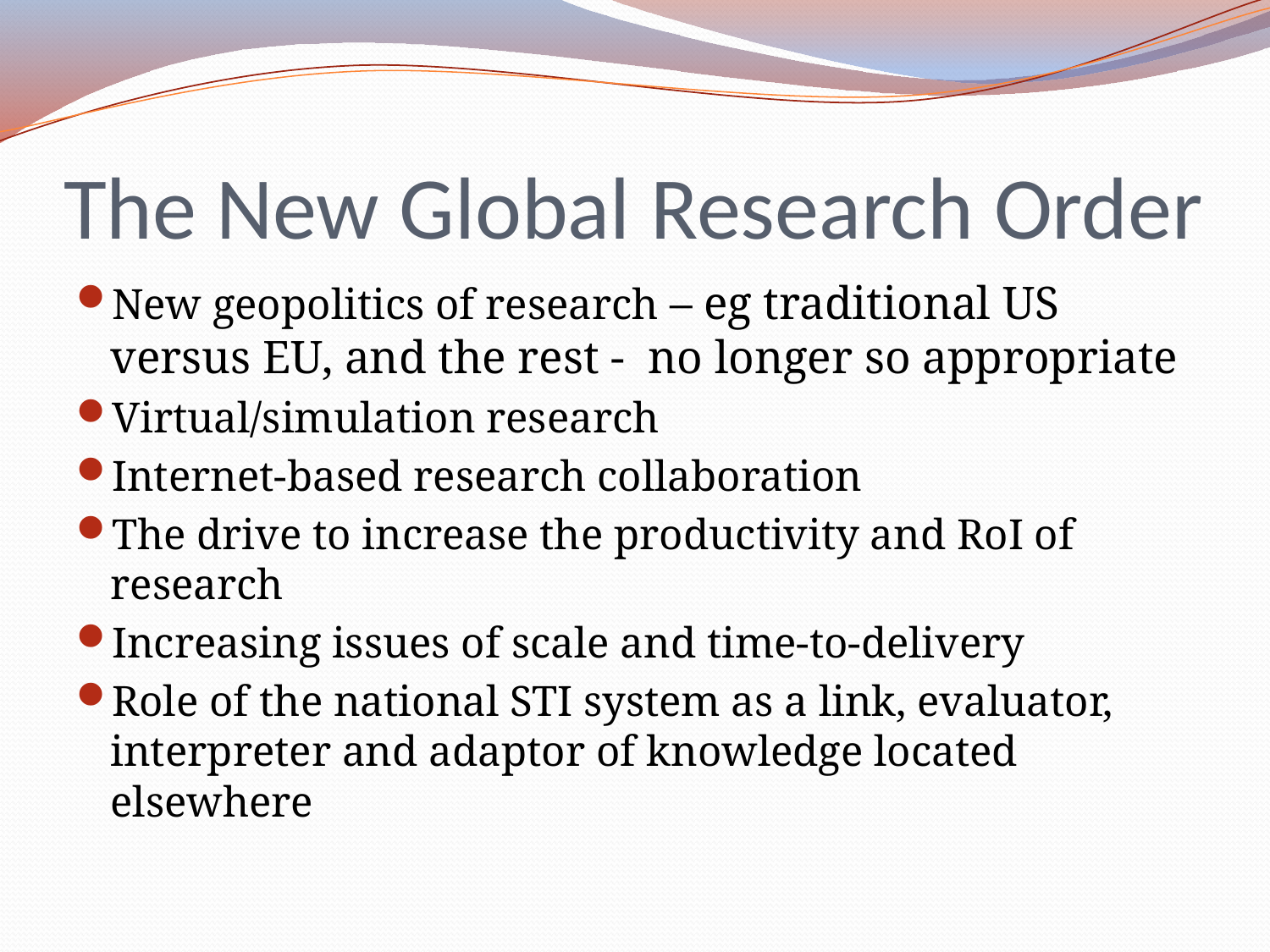

# The New Global Research Order
New geopolitics of research – eg traditional US versus EU, and the rest -  no longer so appropriate
Virtual/simulation research
Internet-based research collaboration
The drive to increase the productivity and RoI of research
Increasing issues of scale and time-to-delivery
Role of the national STI system as a link, evaluator, interpreter and adaptor of knowledge located elsewhere